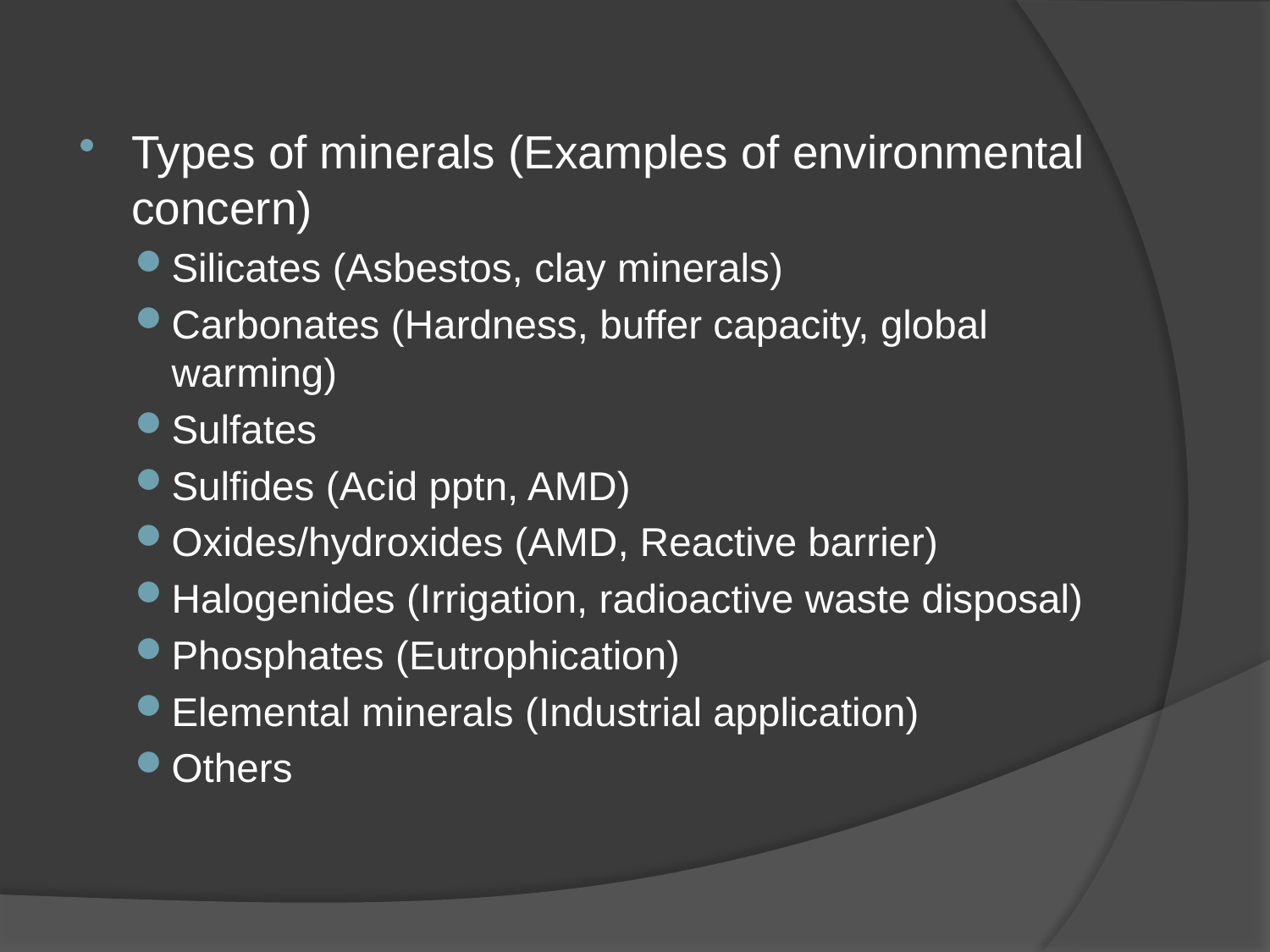

Types of minerals (Examples of environmental concern)
Silicates (Asbestos, clay minerals)
Carbonates (Hardness, buffer capacity, global warming)
Sulfates
Sulfides (Acid pptn, AMD)
Oxides/hydroxides (AMD, Reactive barrier)
Halogenides (Irrigation, radioactive waste disposal)
Phosphates (Eutrophication)
Elemental minerals (Industrial application)
Others